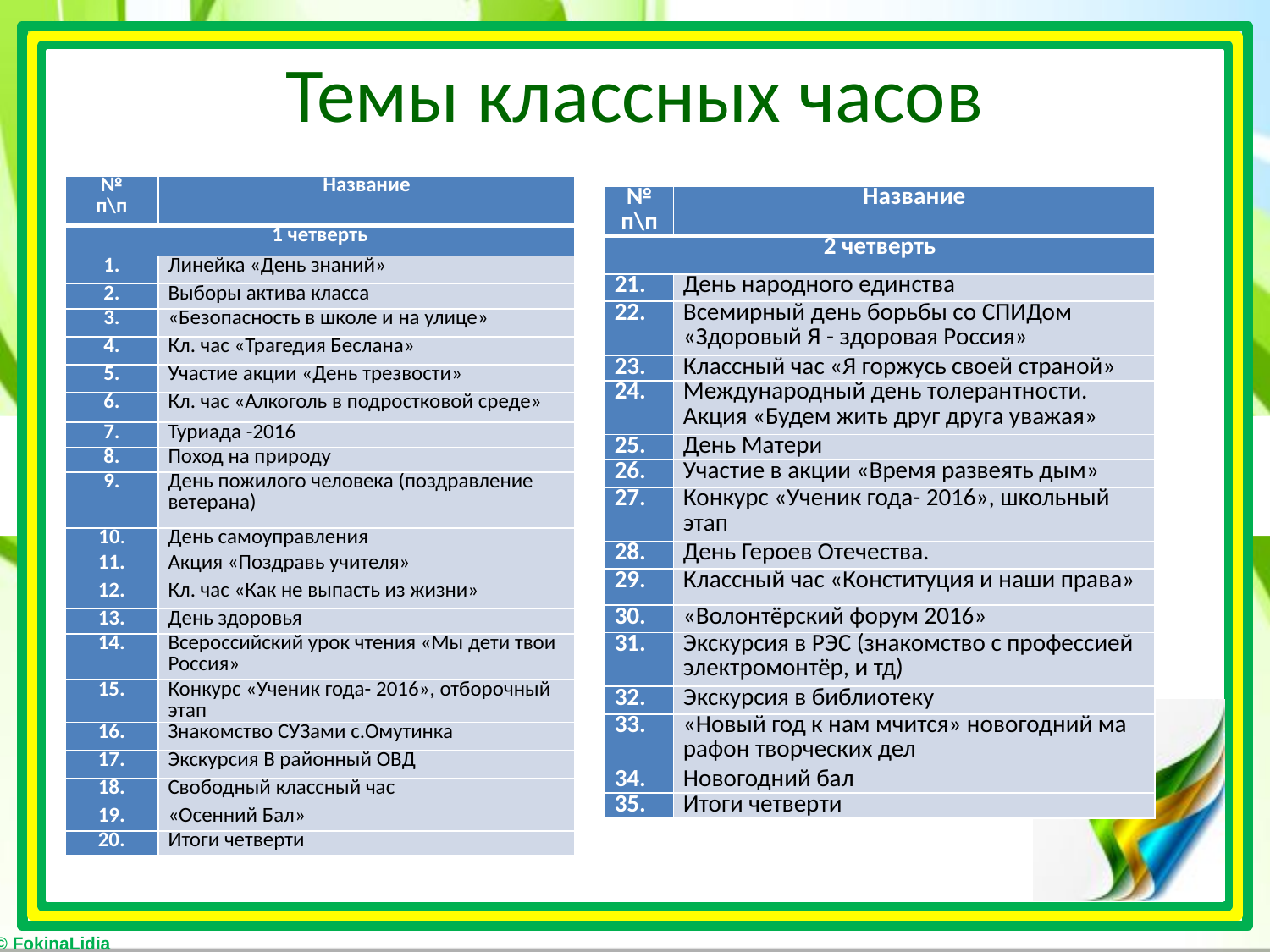

# Темы классных часов
| № п\п | Название |
| --- | --- |
| 1 четверть |  |
| 1. | Линейка «День знаний» |
| 2. | Выборы актива класса |
| 3. | «Безопасность в школе и на улице» |
| 4. | Кл. час «Трагедия Беслана» |
| 5. | Участие акции «День трезвости» |
| 6. | Кл. час «Алкоголь в подростковой среде» |
| 7. | Туриада -2016 |
| 8. | Поход на природу |
| 9. | День пожилого человека (поздравление ветерана) |
| 10. | День самоуправления |
| 11. | Акция «Поздравь учителя» |
| 12. | Кл. час «Как не выпасть из жизни» |
| 13. | День здоровья |
| 14. | Всероссийский урок чтения «Мы дети твои Россия» |
| 15. | Конкурс «Ученик года- 2016», отборочный этап |
| 16. | Знакомство СУЗами с.Омутинка |
| 17. | Экскурсия В районный ОВД |
| 18. | Свободный классный час |
| 19. | «Осенний Бал» |
| 20. | Итоги четверти |
| № п\п | Название |
| --- | --- |
| 2 четверть |  |
| 21. | День народного единства |
| 22. | Всемирный день борьбы со СПИДом «Здоровый Я - здоровая Россия» |
| 23. | Классный час «Я горжусь своей страной» |
| 24. | Международный день толерантности. Акция «Будем жить друг друга уважая» |
| 25. | День Матери |
| 26. | Участие в акции «Время развеять дым» |
| 27. | Конкурс «Ученик года- 2016», школьный этап |
| 28. | День Героев Отечества. |
| 29. | Классный час «Конституция и наши права» |
| 30. | «Волонтёрский форум 2016» |
| 31. | Экскурсия в РЭС (знакомство с профессией электромонтёр, и тд) |
| 32. | Экскурсия в библиотеку |
| 33. | «Новый год к нам мчится» новогодний ма рафон творческих дел |
| 34. | Новогодний бал |
| 35. | Итоги четверти |